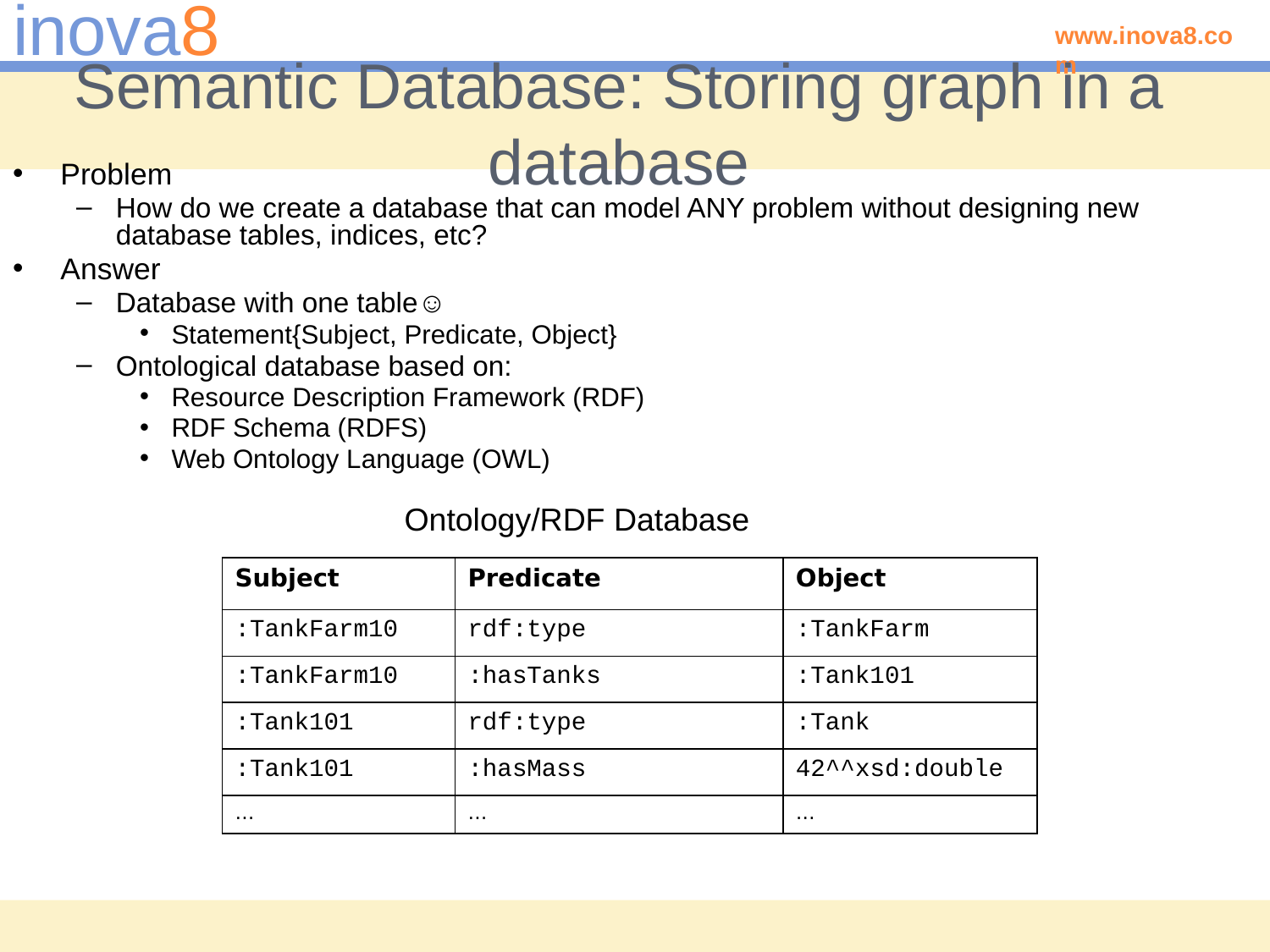

# Semantic Database: Storing graph in a database
Problem
How do we create a database that can model ANY problem without designing new database tables, indices, etc?
Answer
Database with one table☺
Statement{Subject, Predicate, Object}
Ontological database based on:
Resource Description Framework (RDF)
RDF Schema (RDFS)
Web Ontology Language (OWL)
Ontology/RDF Database
| Subject | Predicate | Object |
| --- | --- | --- |
| :TankFarm10 | rdf:type | :TankFarm |
| :TankFarm10 | :hasTanks | :Tank101 |
| :Tank101 | rdf:type | :Tank |
| :Tank101 | :hasMass | 42^^xsd:double |
| … | … | … |